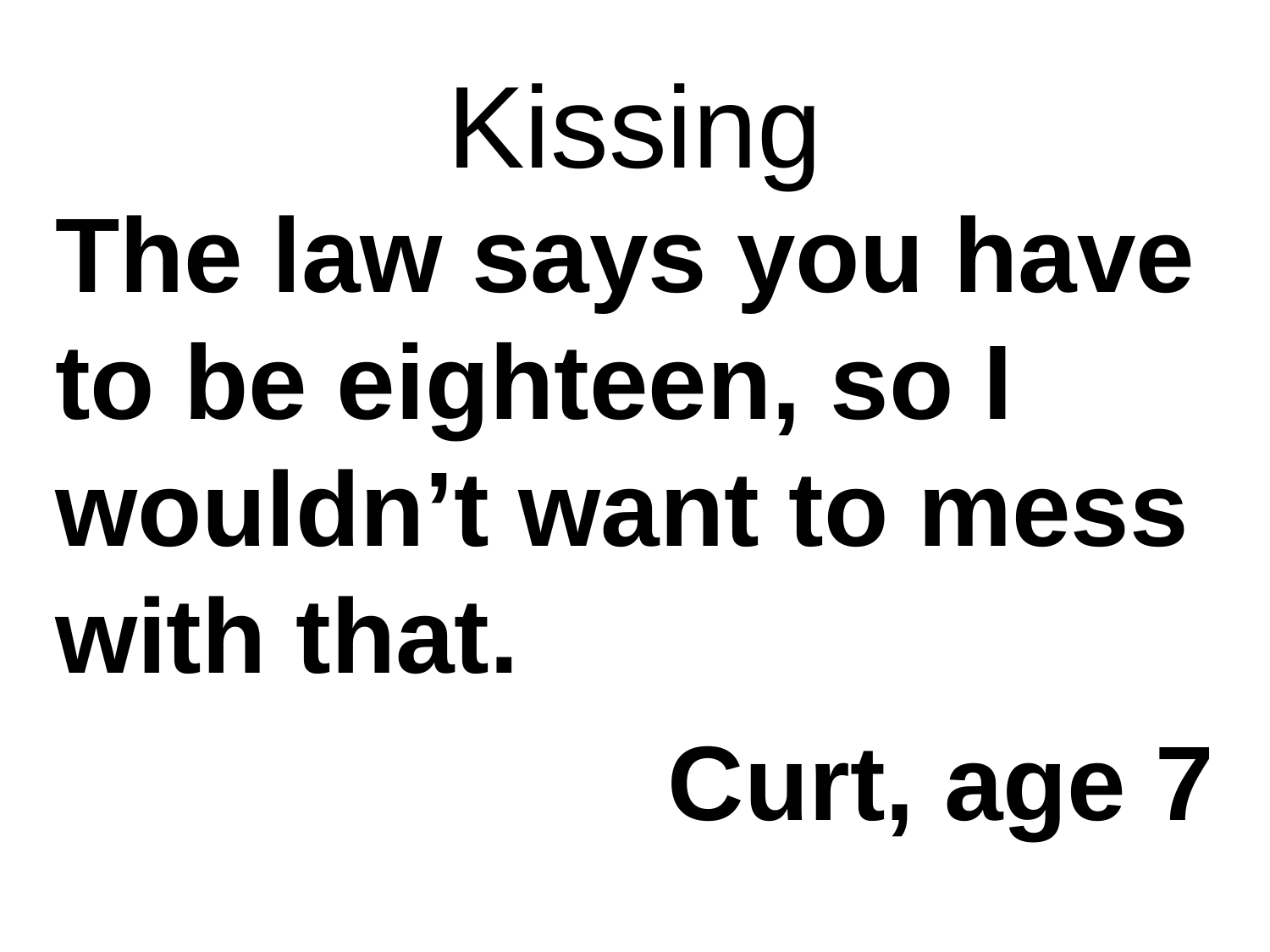

# Kissing
The law says you have to be eighteen, so I wouldn’t want to mess with that.
Curt, age 7